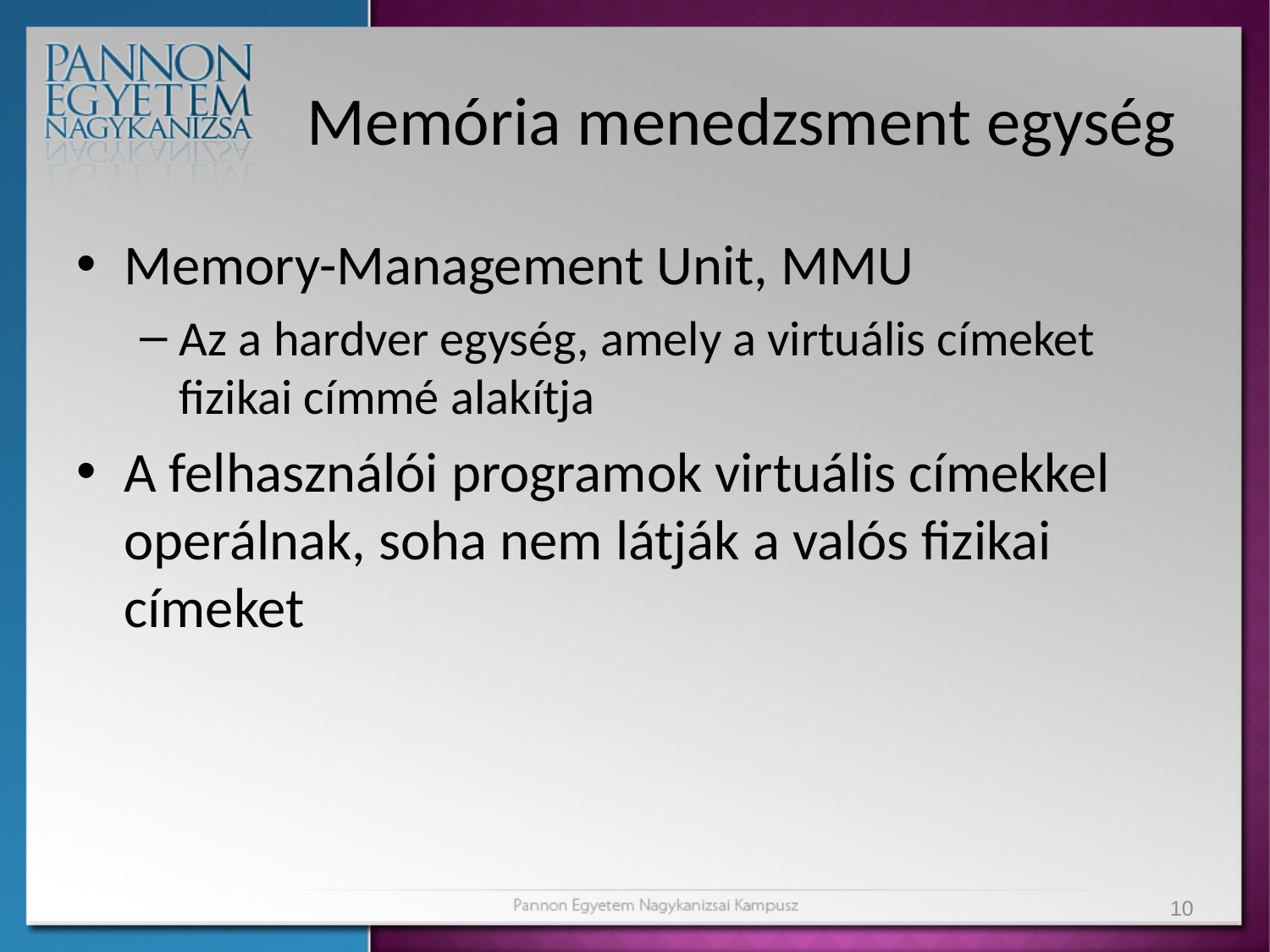

# Memória menedzsment egység
Memory-Management Unit, MMU
Az a hardver egység, amely a virtuális címeket fizikai címmé alakítja
A felhasználói programok virtuális címekkel operálnak, soha nem látják a valós fizikai címeket
10